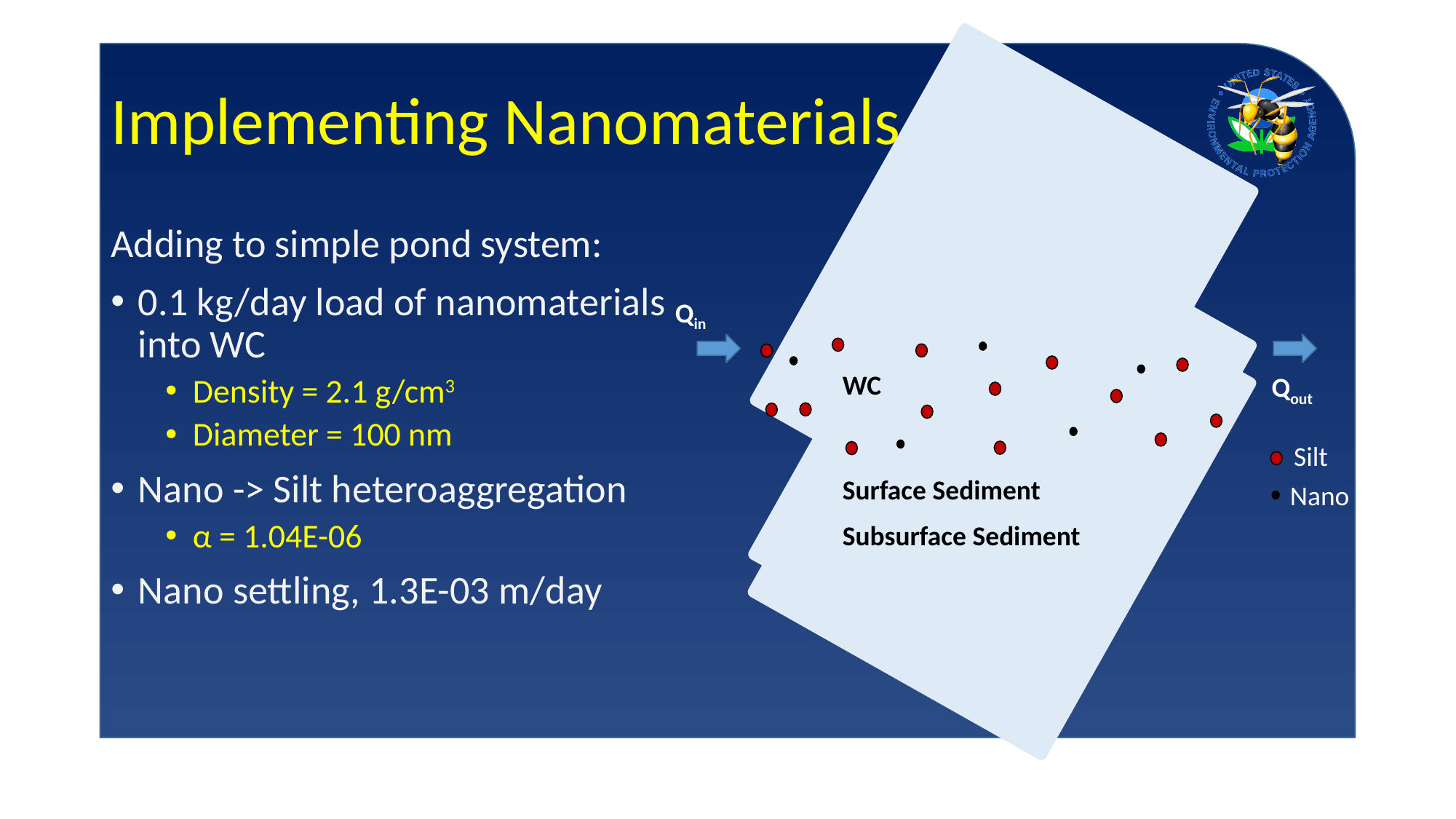

# Implementing Nanomaterials

Adding to simple pond system:
0.1 kg/day load of nanomaterials into WC
Density = 2.1 g/cm3
Diameter = 100 nm
Nano -> Silt heteroaggregation
α = 1.04E-06
Nano settling, 1.3E-03 m/day

Qin

WC
Qout

Silt

Surface Sediment
Nano

Subsurface Sediment